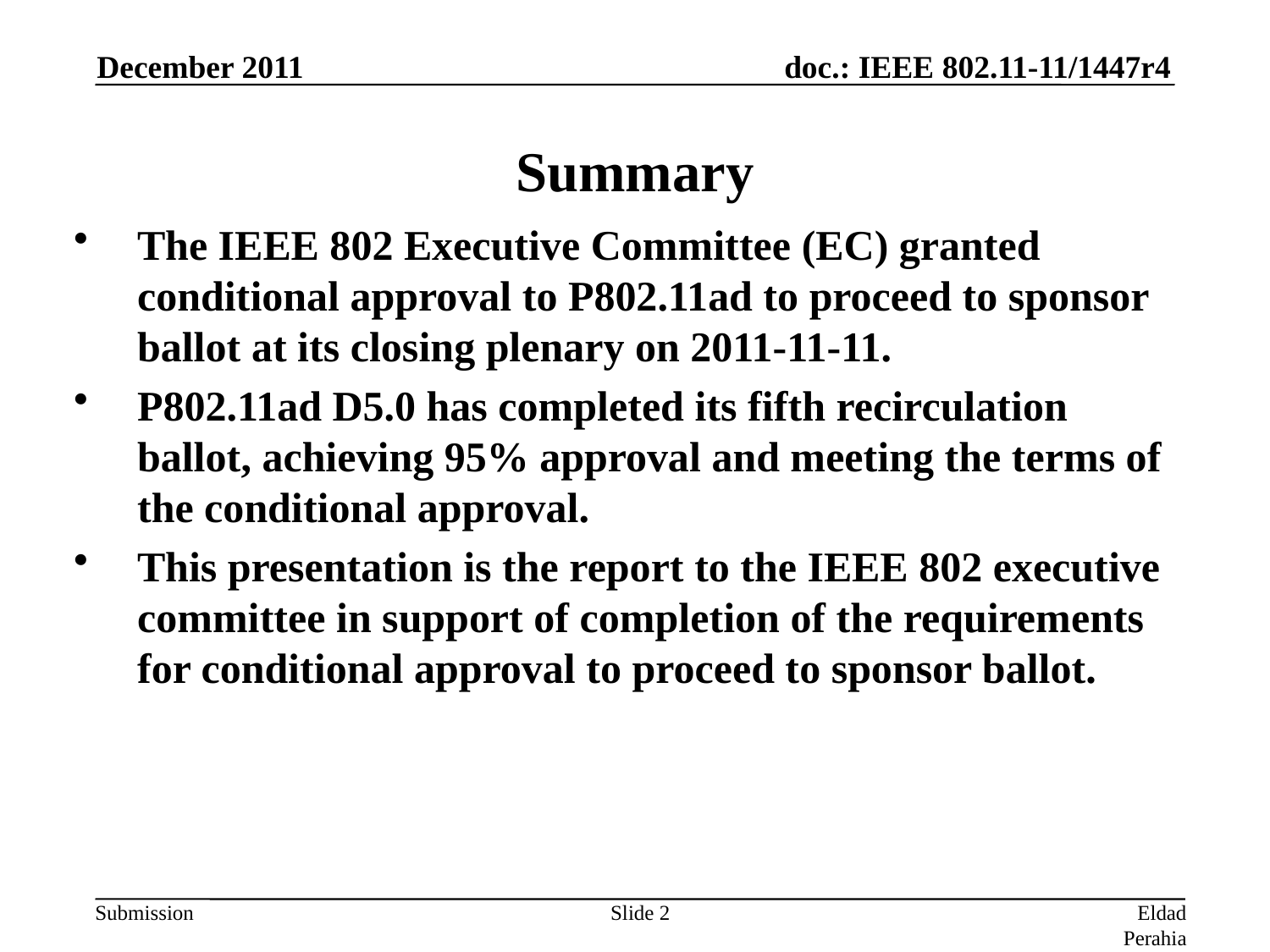

Summary
December 2011
The IEEE 802 Executive Committee (EC) granted conditional approval to P802.11ad to proceed to sponsor ballot at its closing plenary on 2011-11-11.
P802.11ad D5.0 has completed its fifth recirculation ballot, achieving 95% approval and meeting the terms of the conditional approval.
This presentation is the report to the IEEE 802 executive committee in support of completion of the requirements for conditional approval to proceed to sponsor ballot.
Slide 2
Eldad Perahia, Intel Corporation